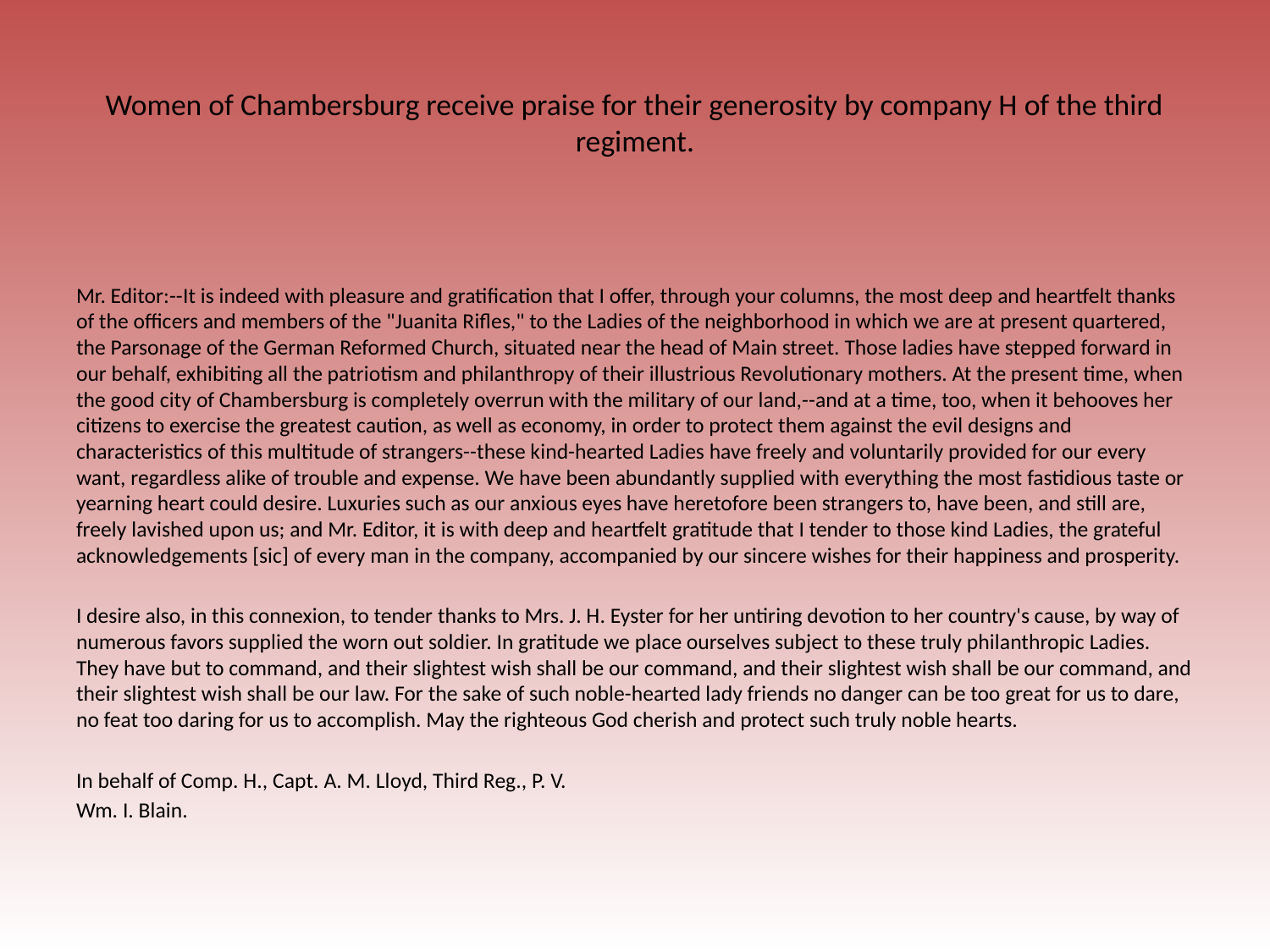

# Women of Chambersburg receive praise for their generosity by company H of the third regiment.
Mr. Editor:--It is indeed with pleasure and gratification that I offer, through your columns, the most deep and heartfelt thanks of the officers and members of the "Juanita Rifles," to the Ladies of the neighborhood in which we are at present quartered, the Parsonage of the German Reformed Church, situated near the head of Main street. Those ladies have stepped forward in our behalf, exhibiting all the patriotism and philanthropy of their illustrious Revolutionary mothers. At the present time, when the good city of Chambersburg is completely overrun with the military of our land,--and at a time, too, when it behooves her citizens to exercise the greatest caution, as well as economy, in order to protect them against the evil designs and characteristics of this multitude of strangers--these kind-hearted Ladies have freely and voluntarily provided for our every want, regardless alike of trouble and expense. We have been abundantly supplied with everything the most fastidious taste or yearning heart could desire. Luxuries such as our anxious eyes have heretofore been strangers to, have been, and still are, freely lavished upon us; and Mr. Editor, it is with deep and heartfelt gratitude that I tender to those kind Ladies, the grateful acknowledgements [sic] of every man in the company, accompanied by our sincere wishes for their happiness and prosperity.

I desire also, in this connexion, to tender thanks to Mrs. J. H. Eyster for her untiring devotion to her country's cause, by way of numerous favors supplied the worn out soldier. In gratitude we place ourselves subject to these truly philanthropic Ladies. They have but to command, and their slightest wish shall be our command, and their slightest wish shall be our command, and their slightest wish shall be our law. For the sake of such noble-hearted lady friends no danger can be too great for us to dare, no feat too daring for us to accomplish. May the righteous God cherish and protect such truly noble hearts.

In behalf of Comp. H., Capt. A. M. Lloyd, Third Reg., P. V.
Wm. I. Blain.